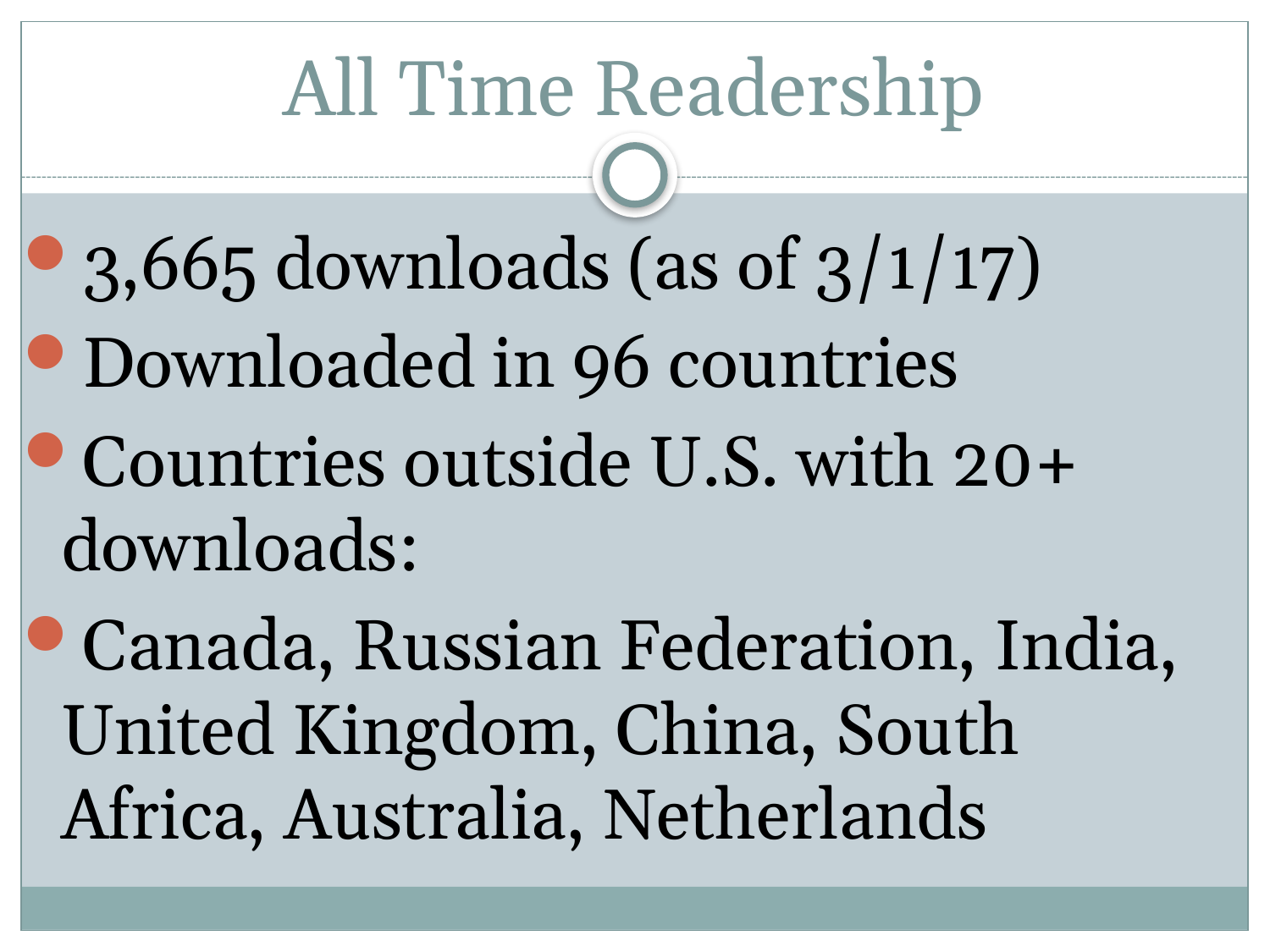

# All Time Readership
3,665 downloads (as of 3/1/17)
Downloaded in 96 countries
Countries outside U.S. with 20+ downloads:
Canada, Russian Federation, India, United Kingdom, China, South Africa, Australia, Netherlands